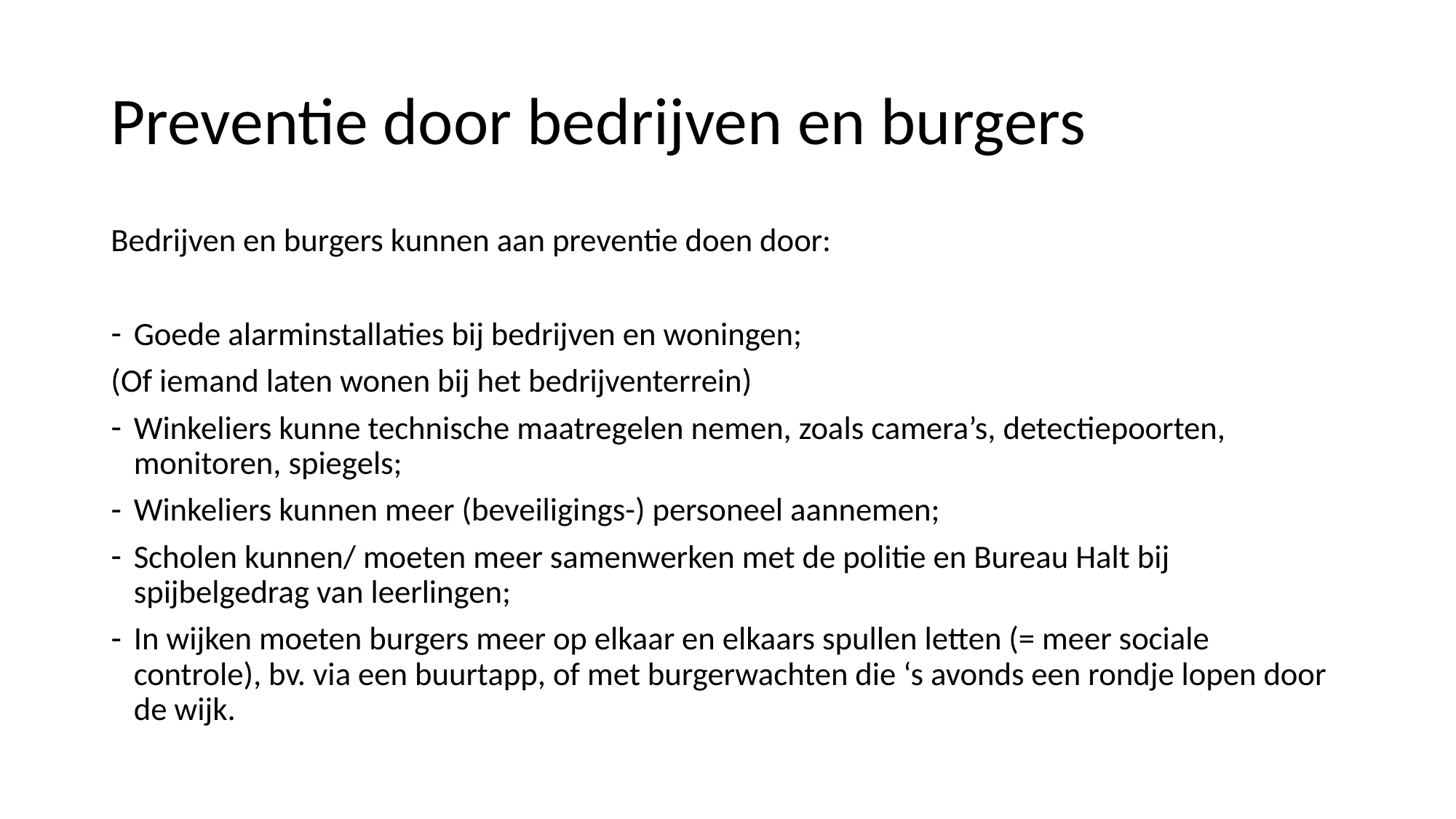

# Preventie door bedrijven en burgers
Bedrijven en burgers kunnen aan preventie doen door:

Goede alarminstallaties bij bedrijven en woningen;
(Of iemand laten wonen bij het bedrijventerrein)
Winkeliers kunne technische maatregelen nemen, zoals camera’s, detectiepoorten, monitoren, spiegels;
Winkeliers kunnen meer (beveiligings-) personeel aannemen;
Scholen kunnen/ moeten meer samenwerken met de politie en Bureau Halt bij spijbelgedrag van leerlingen;
In wijken moeten burgers meer op elkaar en elkaars spullen letten (= meer sociale controle), bv. via een buurtapp, of met burgerwachten die ‘s avonds een rondje lopen door de wijk.